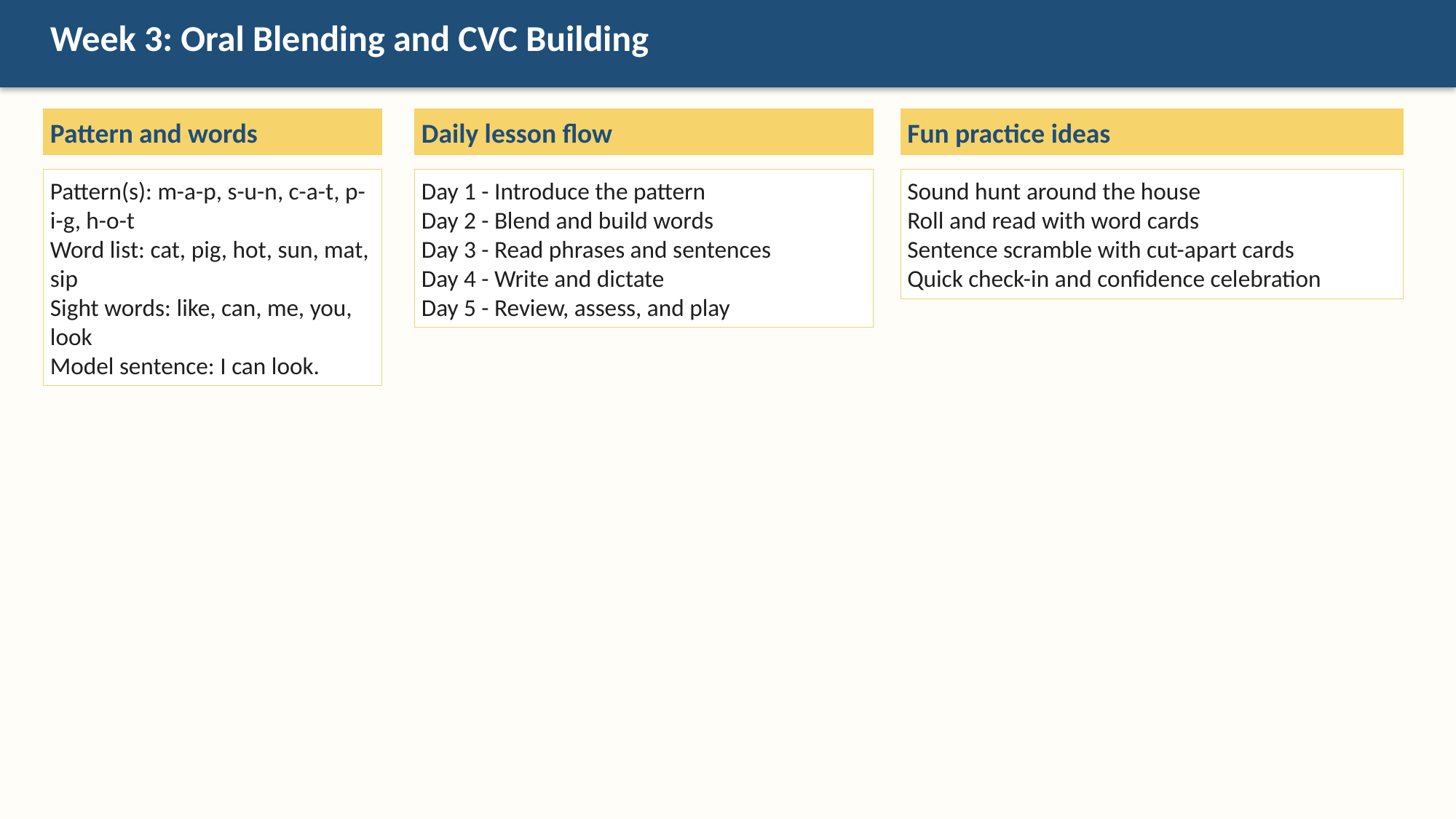

Week 3: Oral Blending and CVC Building
Pattern and words
Daily lesson flow
Fun practice ideas
Pattern(s): m-a-p, s-u-n, c-a-t, p-i-g, h-o-t
Word list: cat, pig, hot, sun, mat, sip
Sight words: like, can, me, you, look
Model sentence: I can look.
Day 1 - Introduce the pattern
Day 2 - Blend and build words
Day 3 - Read phrases and sentences
Day 4 - Write and dictate
Day 5 - Review, assess, and play
Sound hunt around the house
Roll and read with word cards
Sentence scramble with cut-apart cards
Quick check-in and confidence celebration